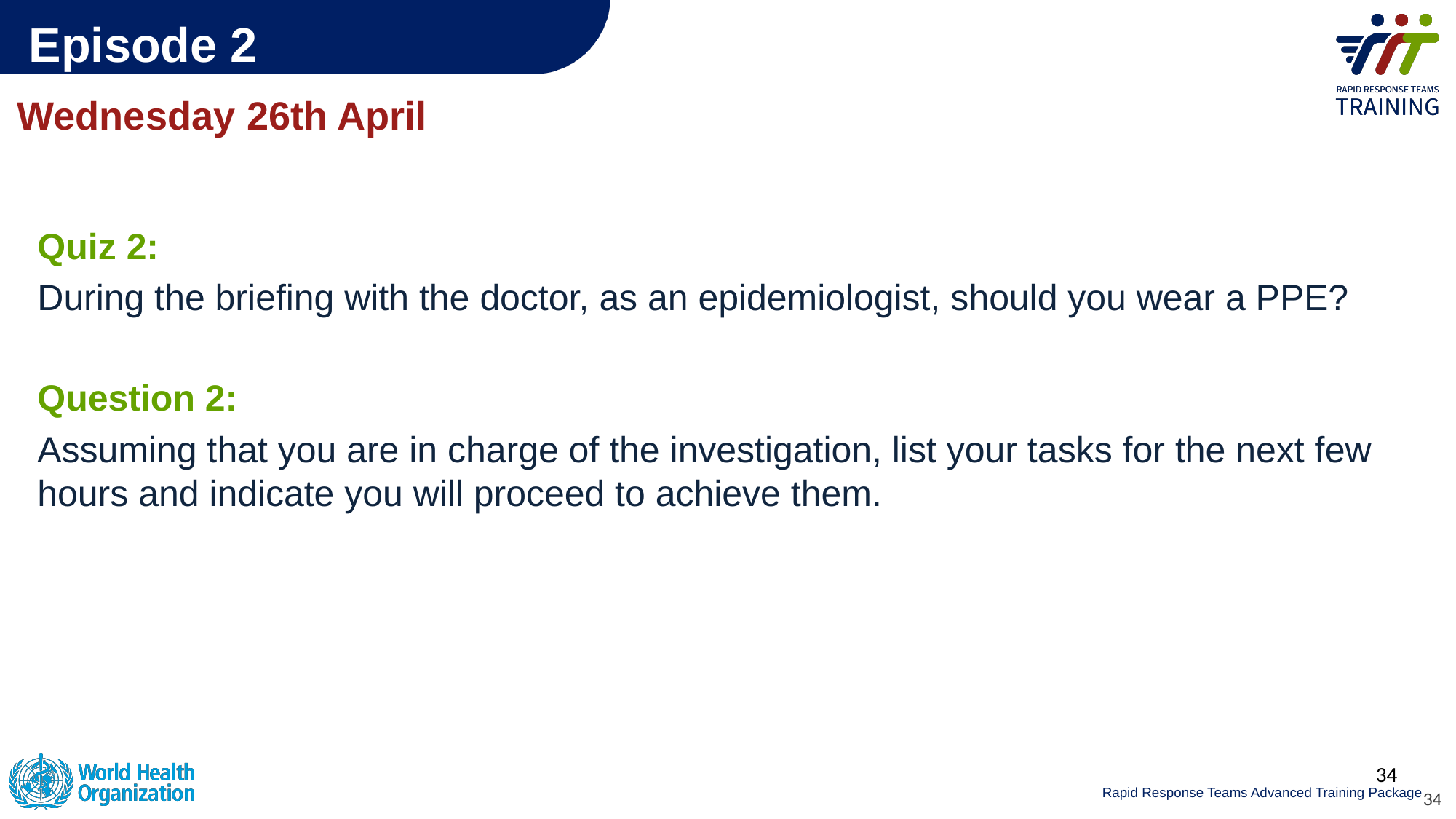

# Episode 2
Wednesday 26th April
Quiz 2:
During the briefing with the doctor, as an epidemiologist, should you wear a PPE?

Question 2:
Assuming that you are in charge of the investigation, list your tasks for the next few hours and indicate you will proceed to achieve them.
34